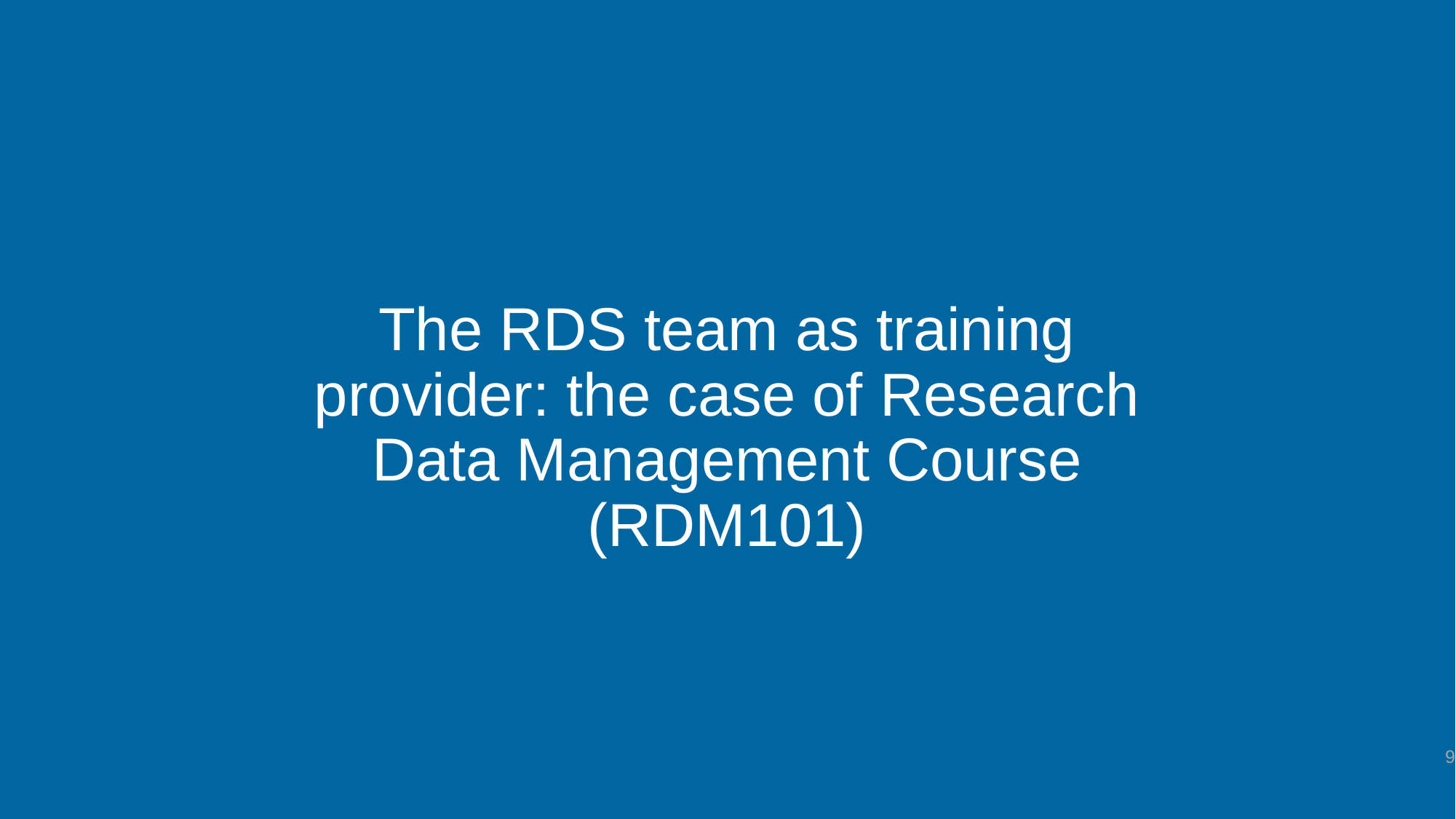

# The RDS team as training provider: the case of Research Data Management Course (RDM101)

9